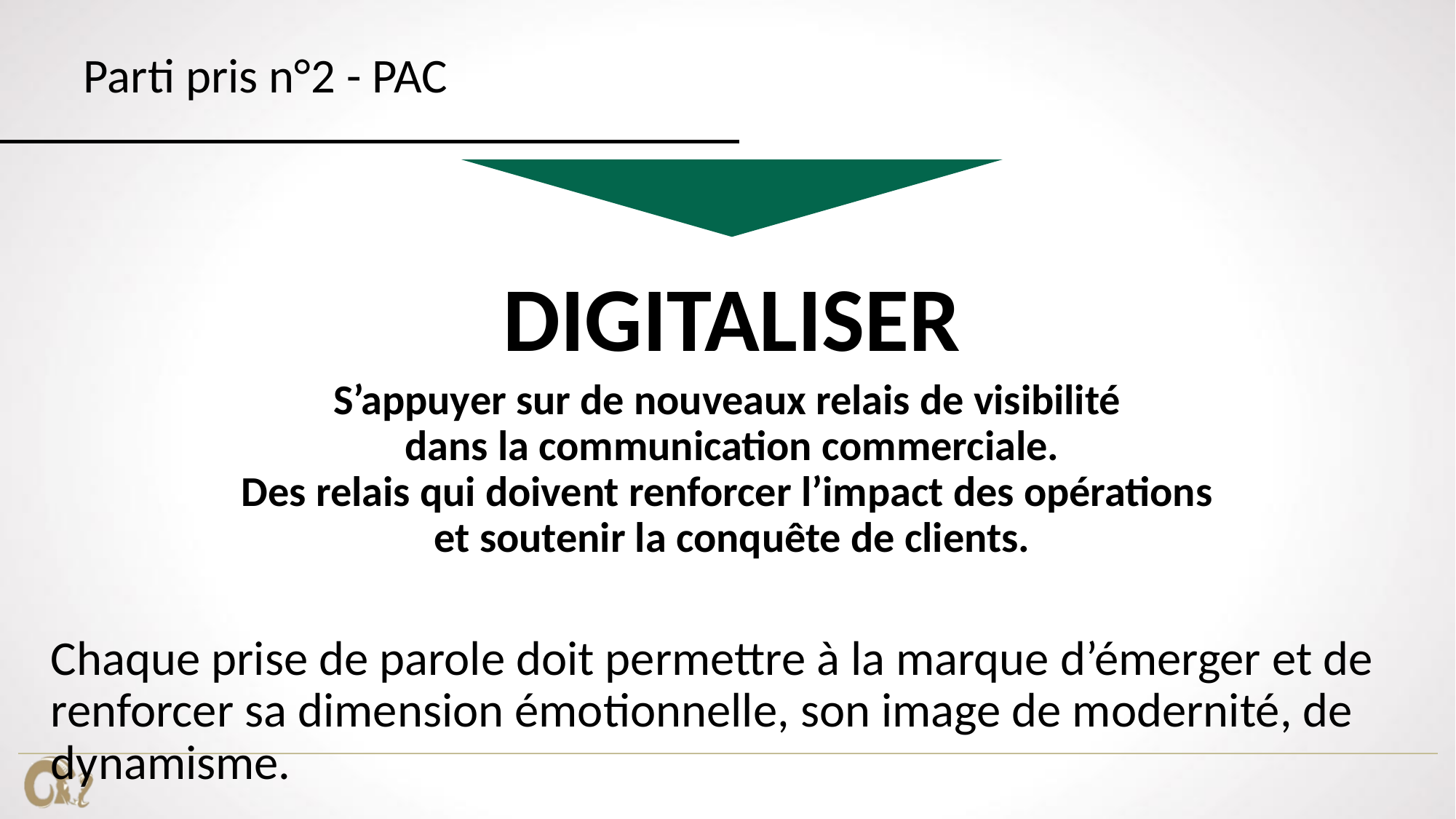

# Parti pris n°2 - PAC

DIGITALISER
S’appuyer sur de nouveaux relais de visibilité
dans la communication commerciale.
Des relais qui doivent renforcer l’impact des opérations
et soutenir la conquête de clients.

Chaque prise de parole doit permettre à la marque d’émerger et de renforcer sa dimension émotionnelle, son image de modernité, de dynamisme.